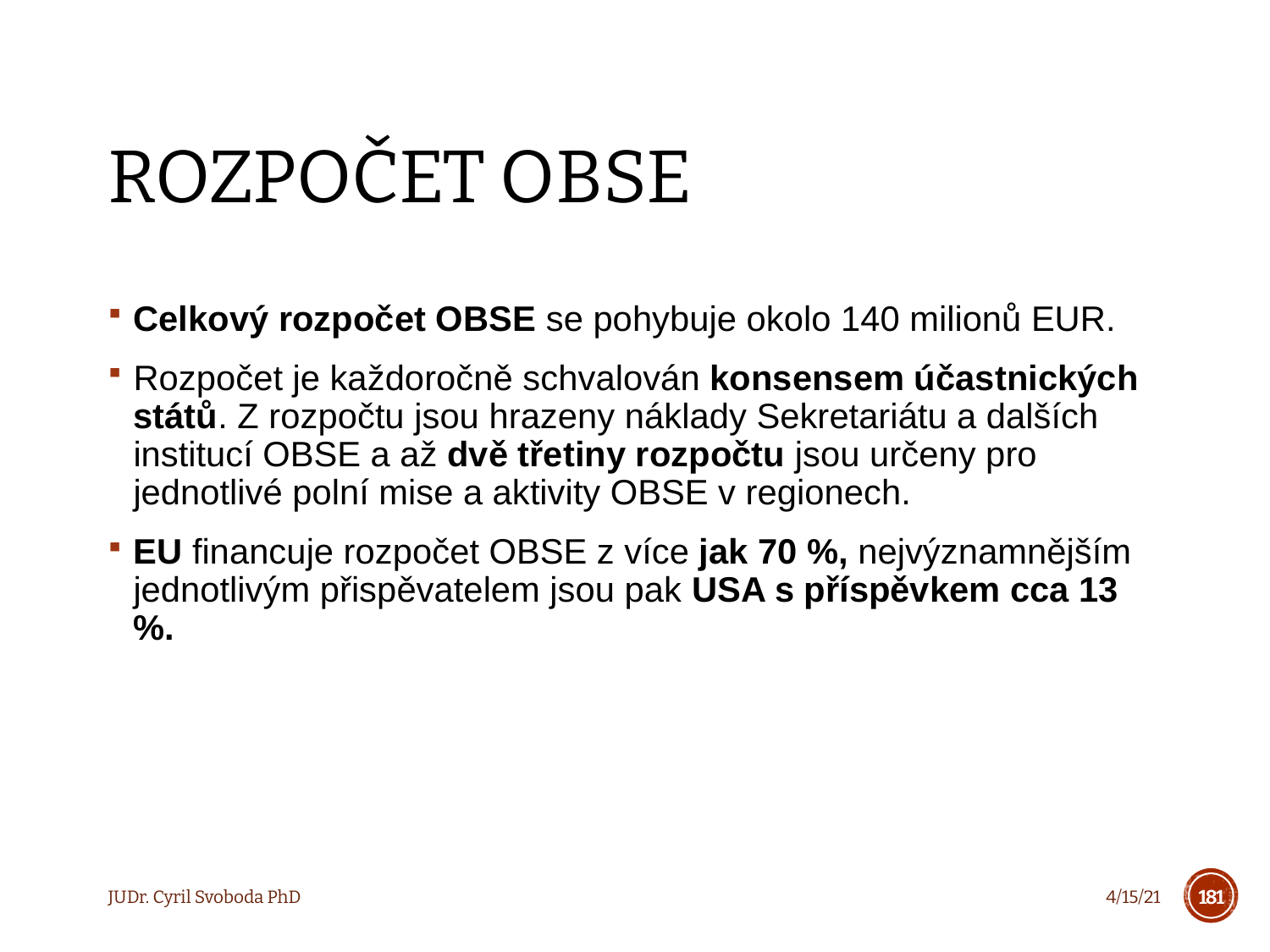

# Rozpočet OBSE
Celkový rozpočet OBSE se pohybuje okolo 140 milionů EUR.
Rozpočet je každoročně schvalován konsensem účastnických států. Z rozpočtu jsou hrazeny náklady Sekretariátu a dalších institucí OBSE a až dvě třetiny rozpočtu jsou určeny pro jednotlivé polní mise a aktivity OBSE v regionech.
EU financuje rozpočet OBSE z více jak 70 %, nejvýznamnějším jednotlivým přispěvatelem jsou pak USA s příspěvkem cca 13 %.
JUDr. Cyril Svoboda PhD
4/15/21
181